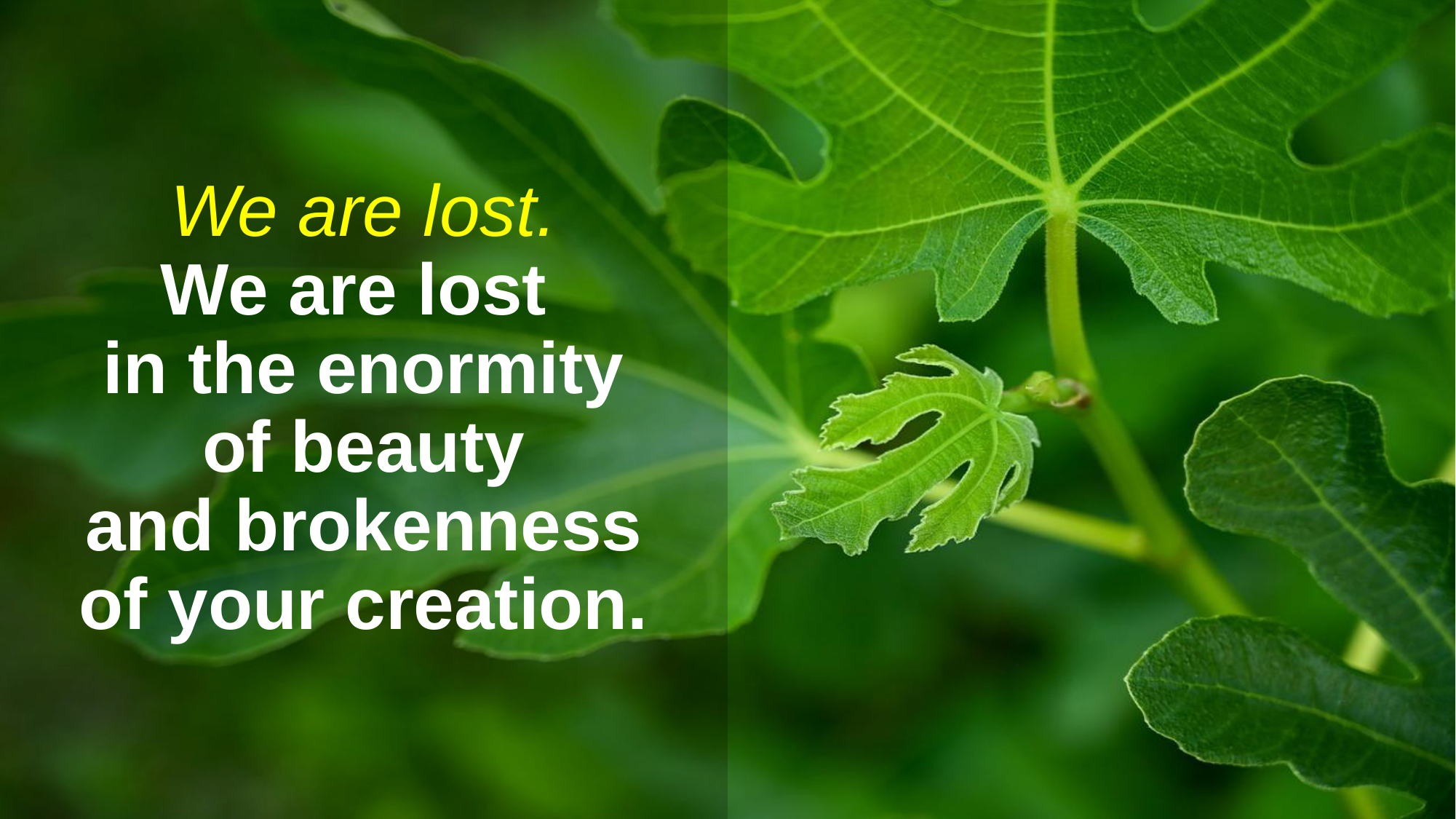

# We are lost. We are lost in the enormity of beauty and brokenness of your creation.